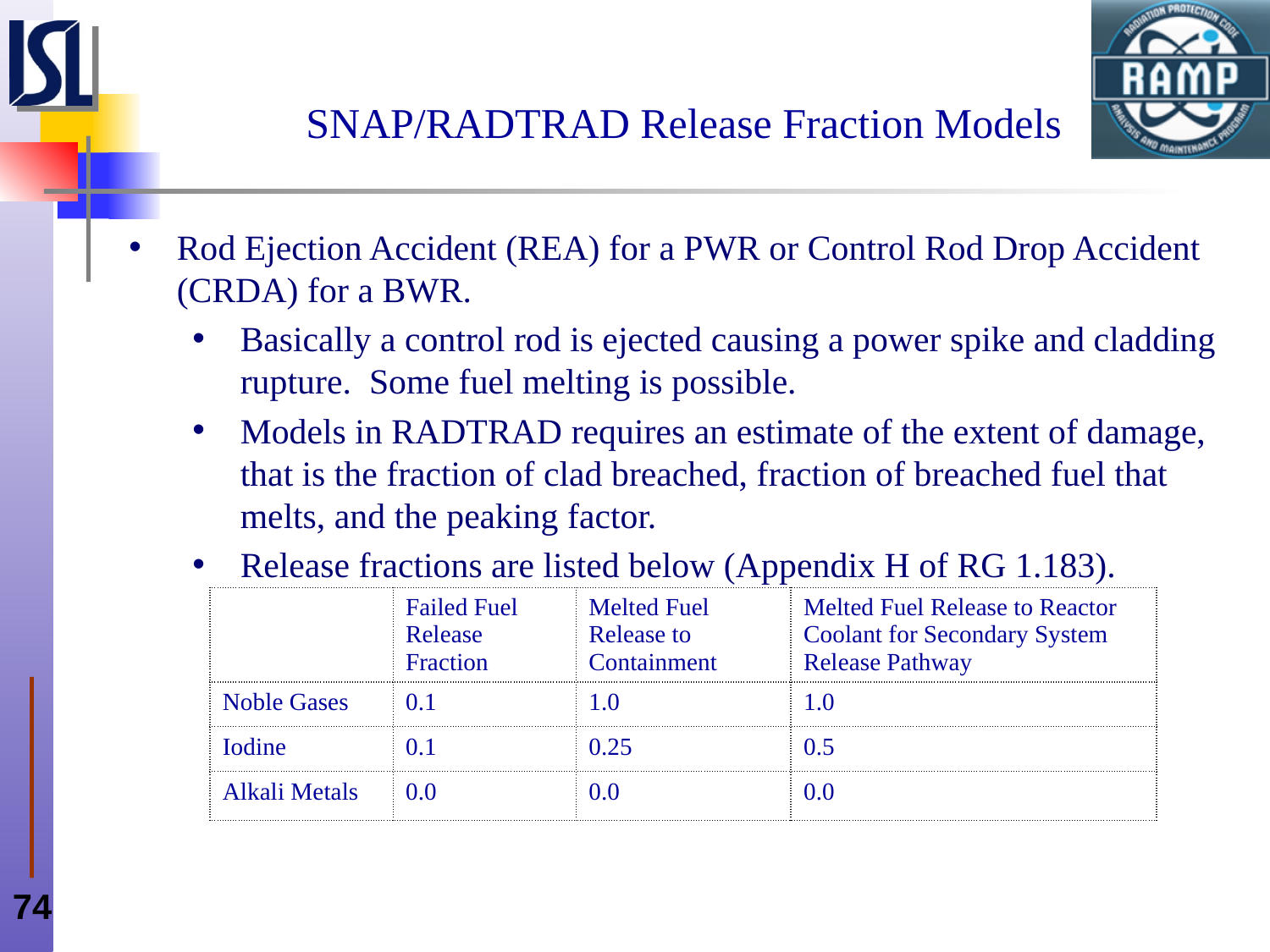

# SNAP/RADTRAD Release Fraction Models
Rod Ejection Accident (REA) for a PWR or Control Rod Drop Accident (CRDA) for a BWR.
Basically a control rod is ejected causing a power spike and cladding rupture.  Some fuel melting is possible.
Models in RADTRAD requires an estimate of the extent of damage, that is the fraction of clad breached, fraction of breached fuel that melts, and the peaking factor.
Release fractions are listed below (Appendix H of RG 1.183).

|  | Failed Fuel Release Fraction | Melted Fuel Release to Containment | Melted Fuel Release to Reactor Coolant for Secondary System Release Pathway |
| --- | --- | --- | --- |
| Noble Gases | 0.1 | 1.0 | 1.0 |
| Iodine | 0.1 | 0.25 | 0.5 |
| Alkali Metals | 0.0 | 0.0 | 0.0 |